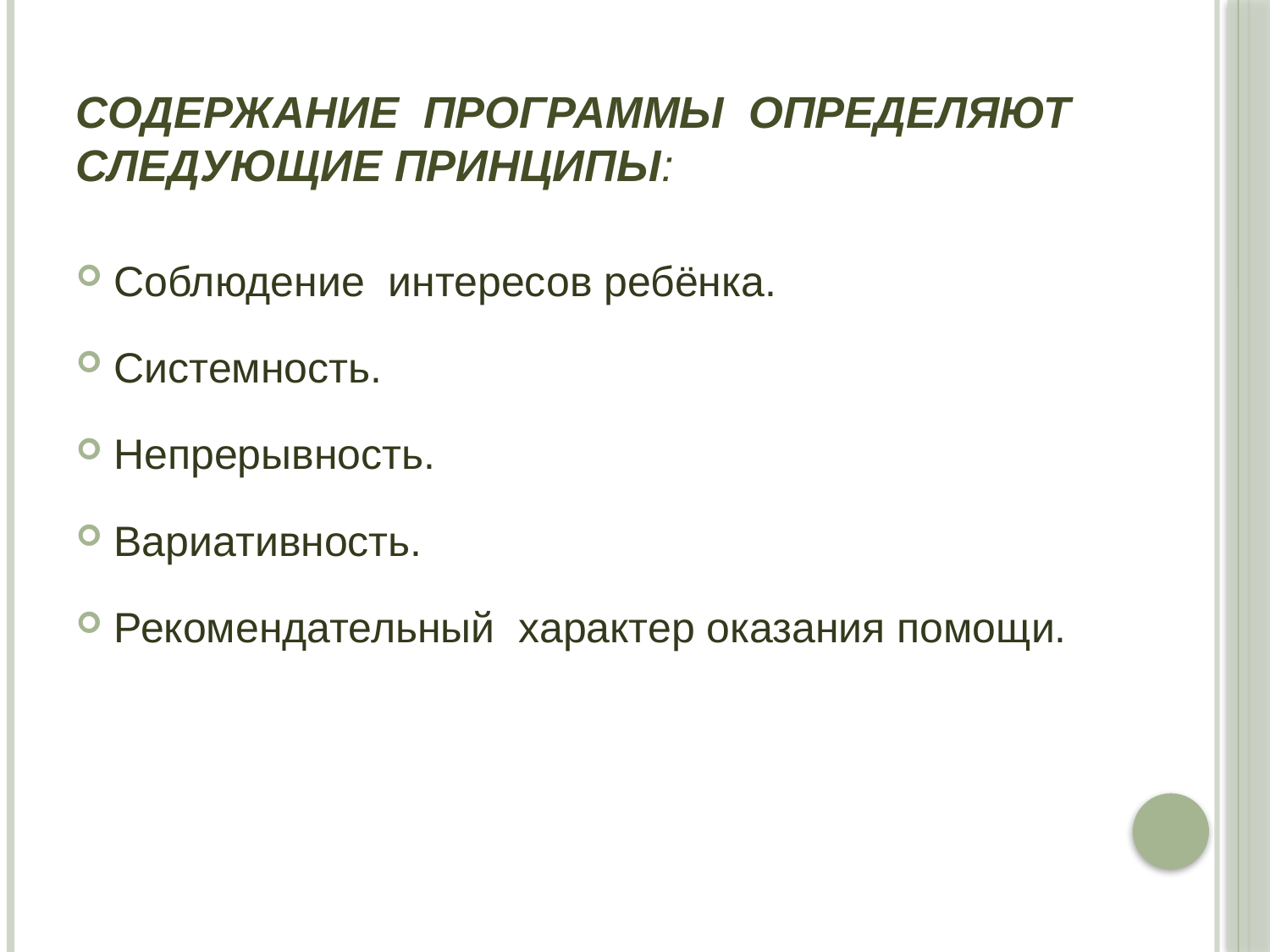

# Содержание  программы  определяют следующие принципы:
Соблюдение  интересов ребёнка.
Системность.
Непрерывность.
Вариативность.
Рекомендательный  характер оказания помощи.